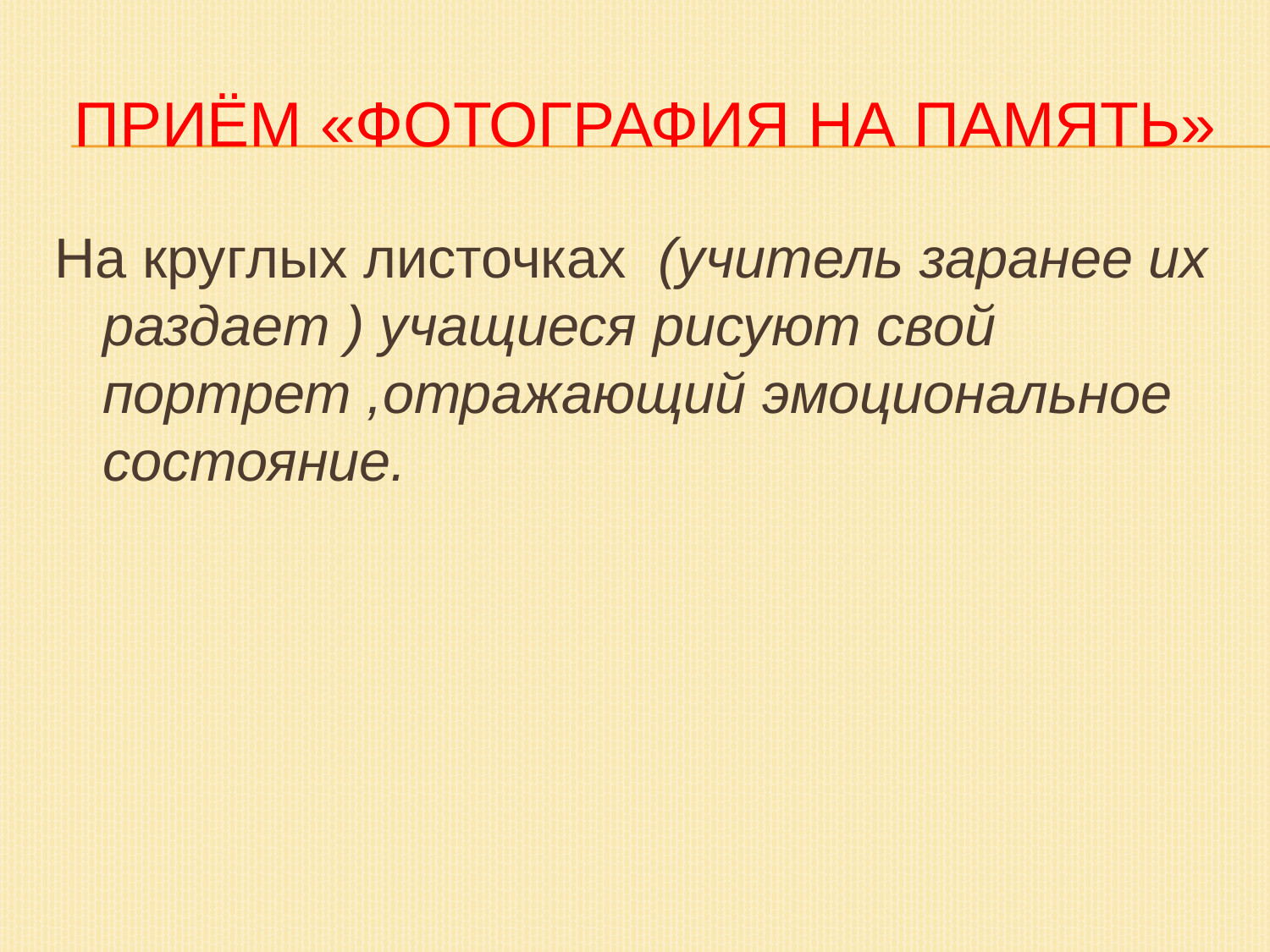

# ПРИЁМ «ФОТОГРАФИЯ НА ПАМЯТЬ»
На круглых листочках  (учитель заранее их раздает ) учащиеся рисуют свой портрет ,отражающий эмоциональное состояние.